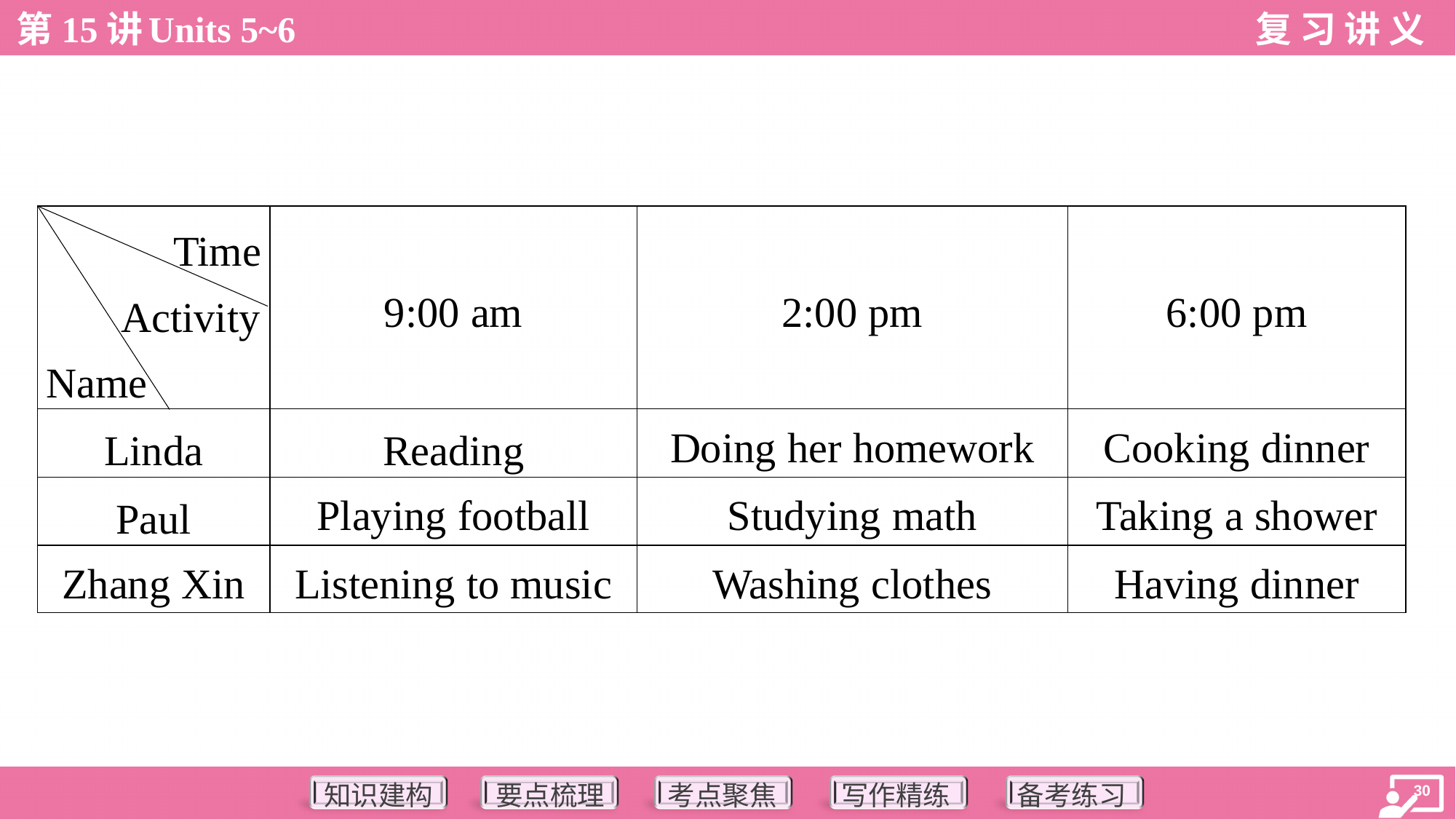

| Time Activity Name | 9:00 am | 2:00 pm | 6:00 pm |
| --- | --- | --- | --- |
| Linda | Reading | Doing her homework | Cooking dinner |
| Paul | Playing football | Studying math | Taking a shower |
| Zhang Xin | Listening to music | Washing clothes | Having dinner |